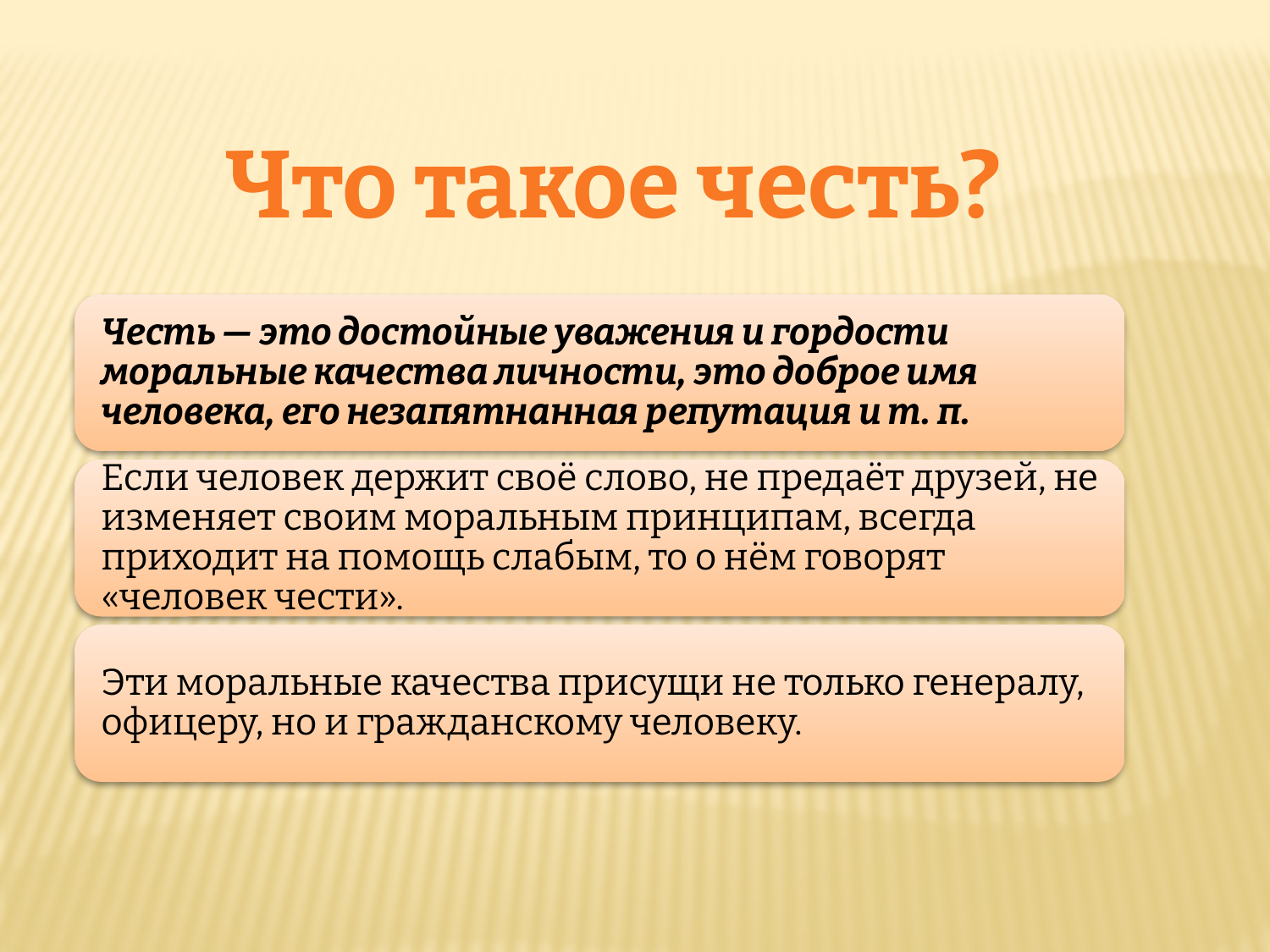

Что такое честь?
Честь — это достойные уважения и гордости моральные качества личности, это доброе имя человека, его незапятнанная репутация и т. п.
Если человек держит своё слово, не предаёт друзей, не изменяет своим моральным принципам, всегда приходит на помощь слабым, то о нём говорят «человек чести».
Эти моральные качества присущи не только генералу, офицеру, но и гражданскому человеку.